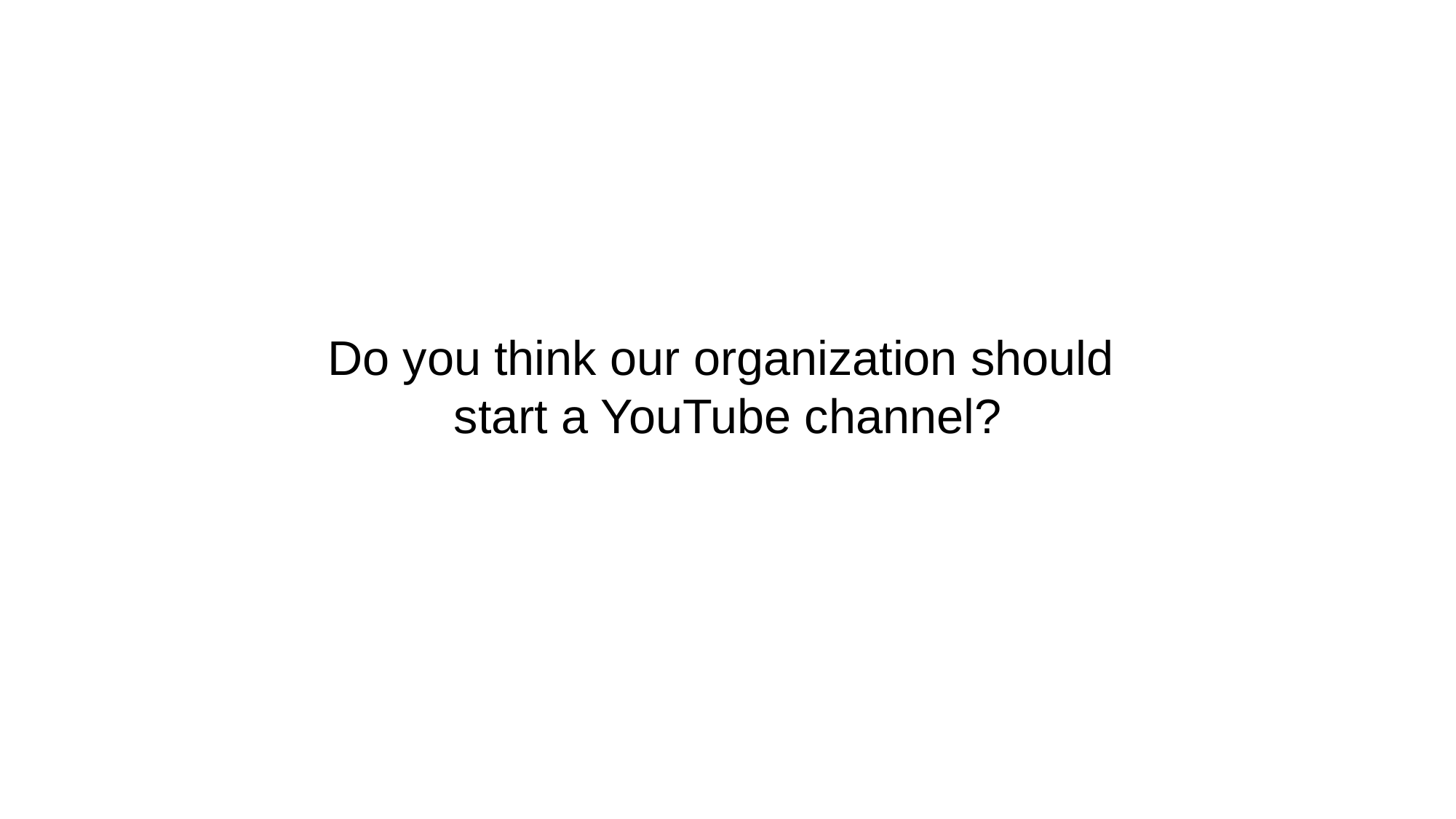

Do you think our organization should
start a YouTube channel?